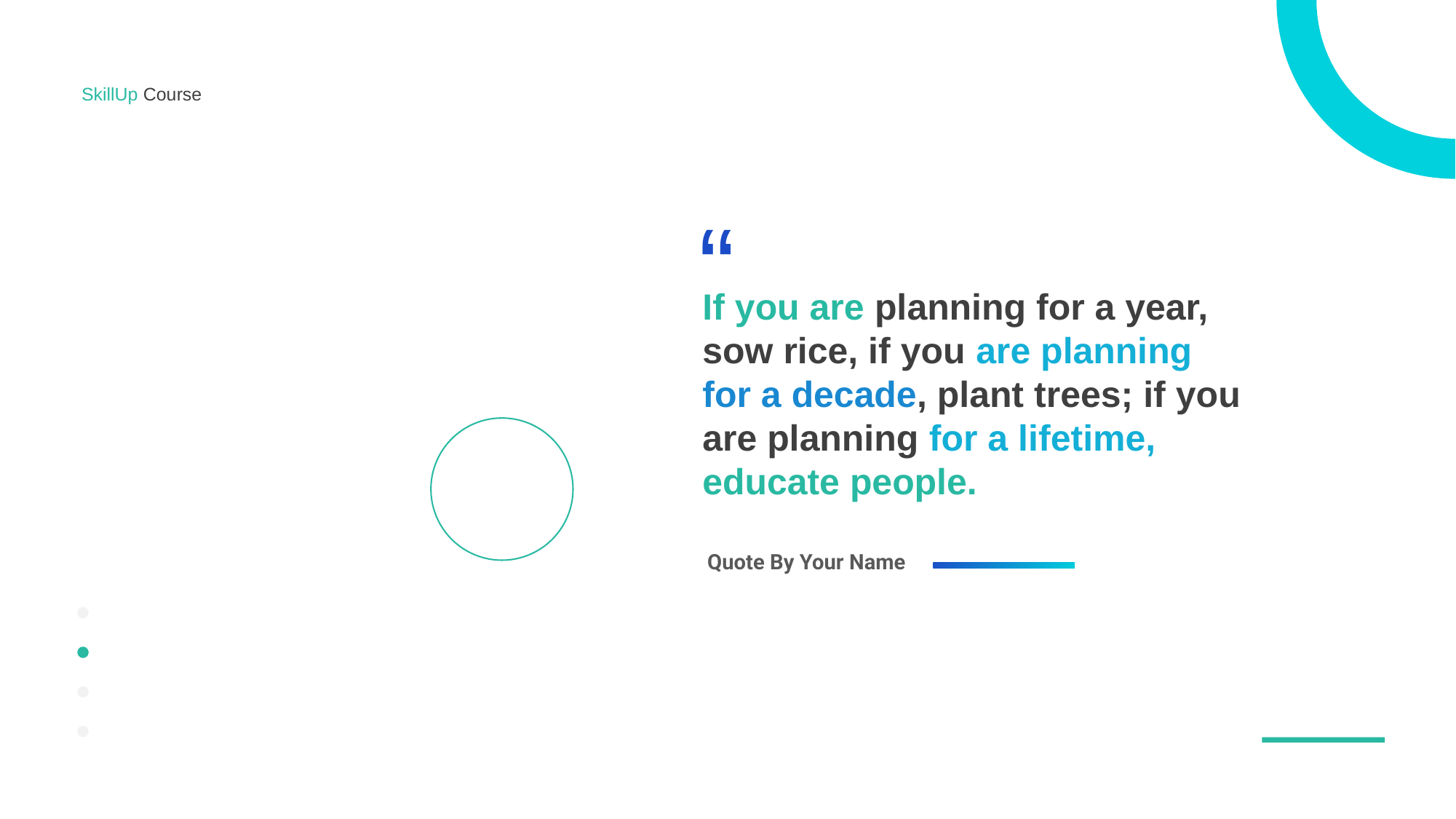

SkillUp Course
“

If you are planning for a year, sow rice, if you are planning for a decade, plant trees; if you are planning for a lifetime, educate people.

Quote By Your Name